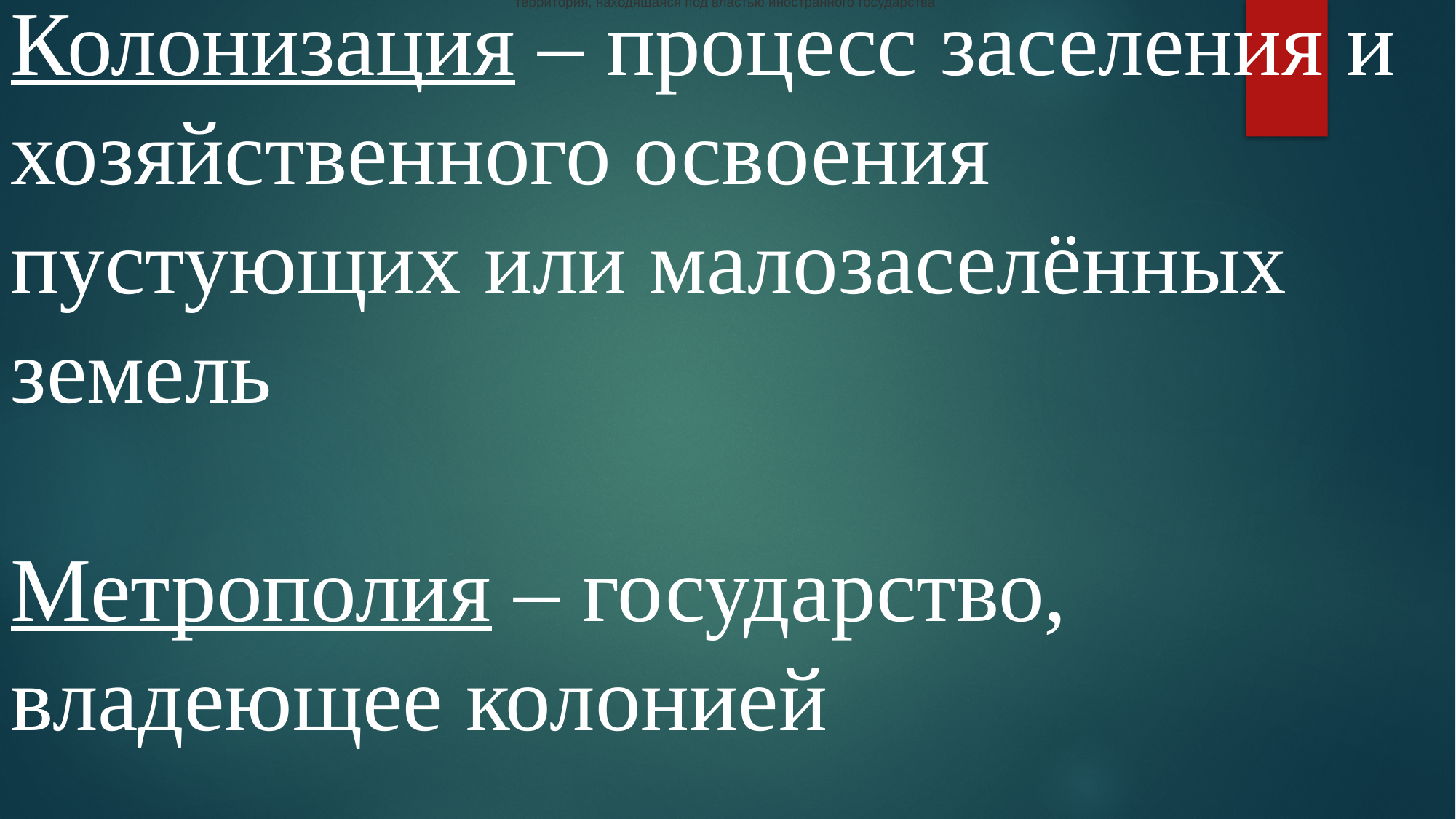

территория, находящаяся под властью иностранного государства
Колонизация – процесс заселения и хозяйственного освоения пустующих или малозаселённых земель

Метрополия – государство, владеющее колонией